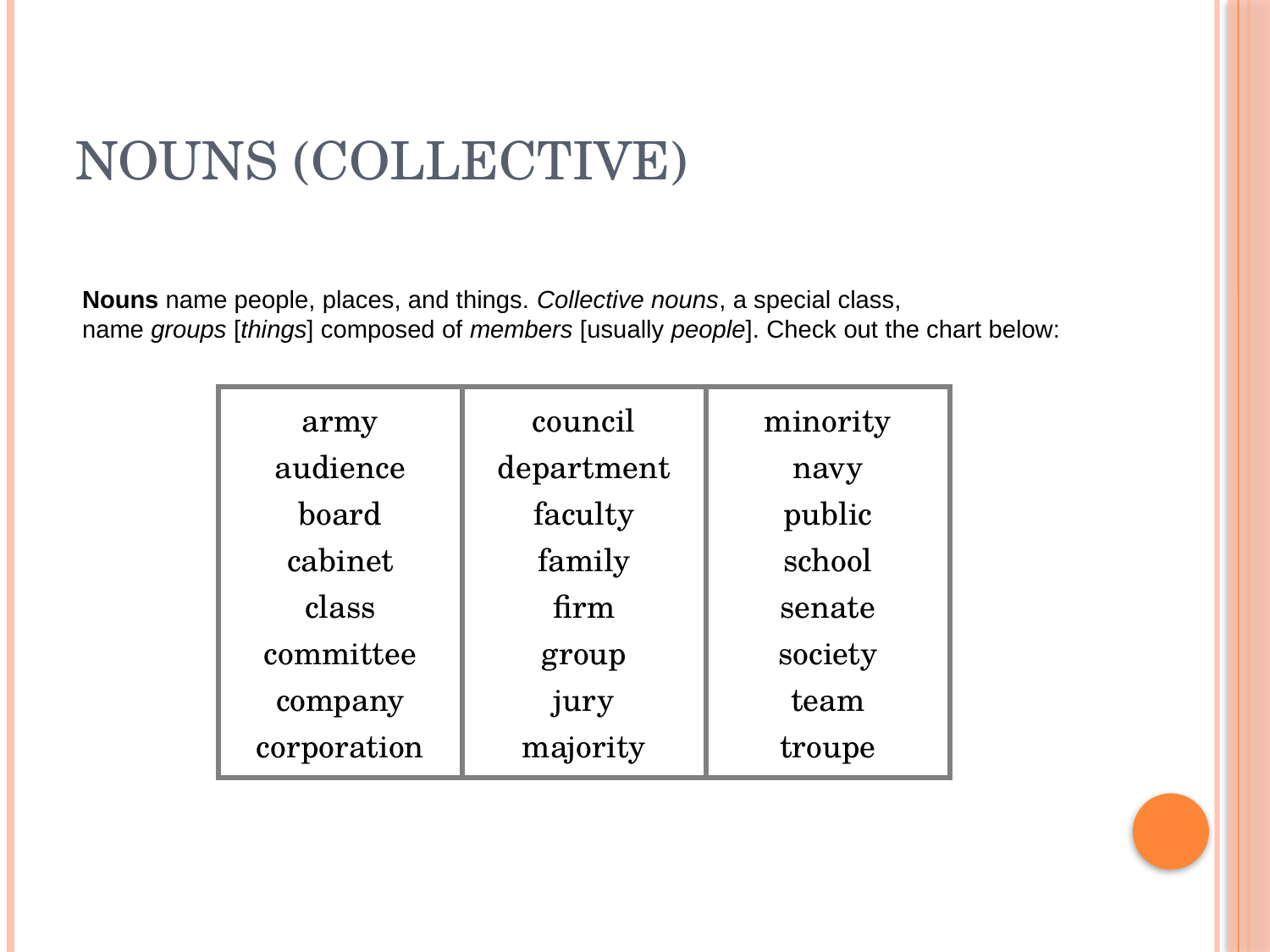

# Nouns (Collective)
Nouns name people, places, and things. Collective nouns, a special class, name groups [things] composed of members [usually people]. Check out the chart below:

| army audience board cabinet class committee company corporation | council department faculty family firm group jury majority | minority navy public school senate society team troupe |
| --- | --- | --- |